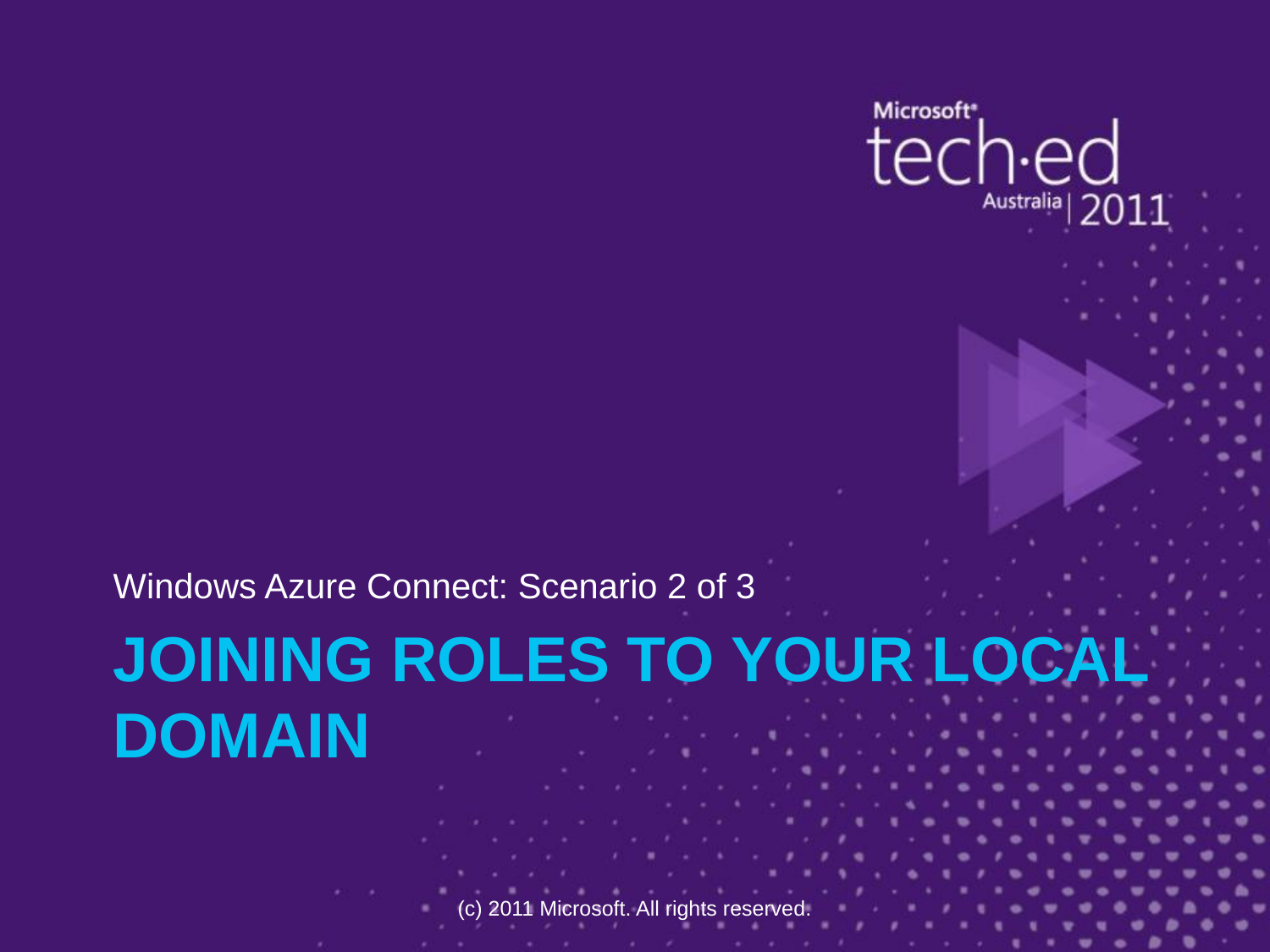

Windows Azure Connect: Scenario 2 of 3
# Joining roles to your local domain
(c) 2011 Microsoft. All rights reserved.